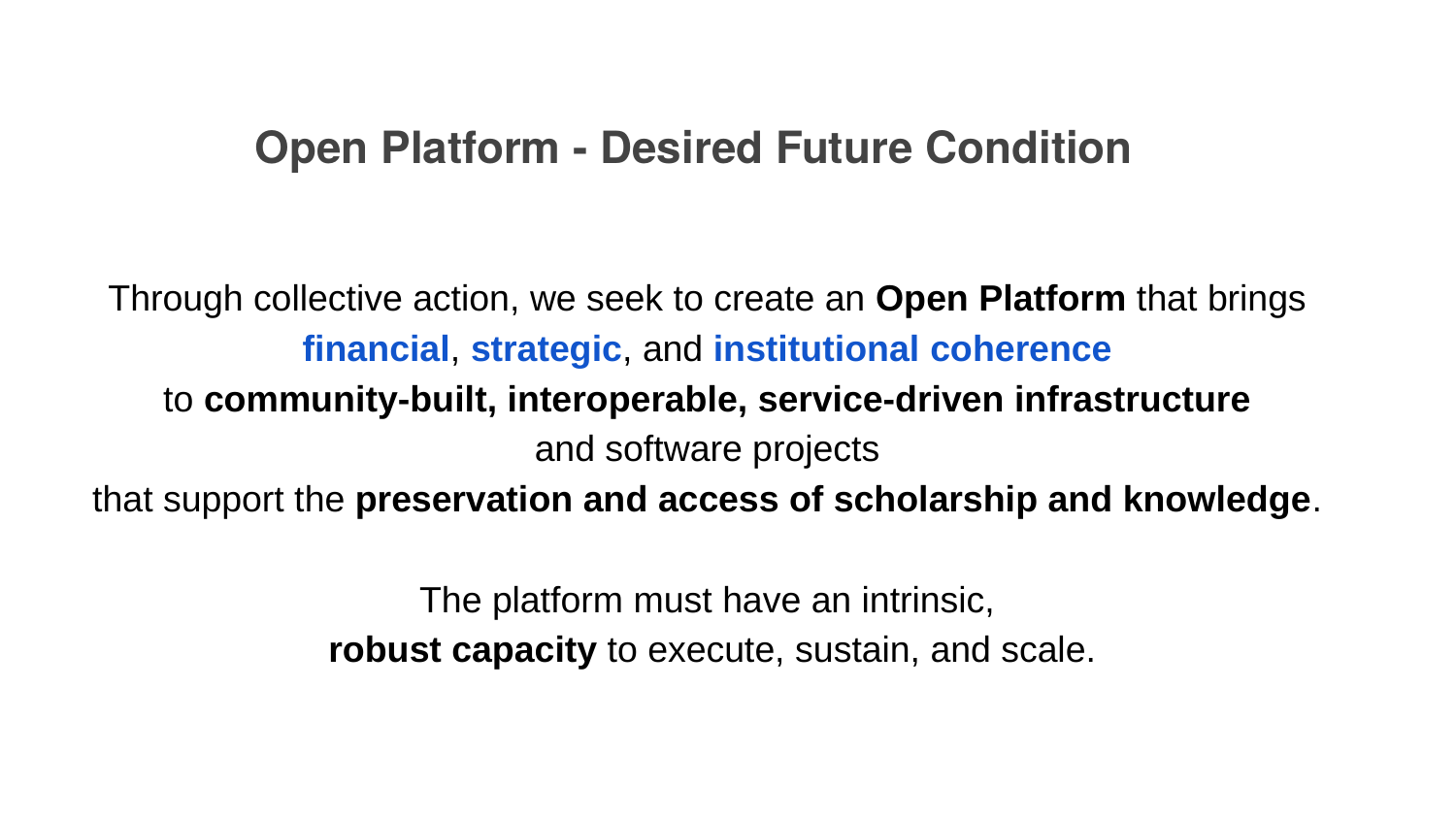

# Open Platform - Desired Future Condition
Through collective action, we seek to create an Open Platform that brings
financial, strategic, and institutional coherence
to community-built, interoperable, service-driven infrastructure
and software projects
that support the preservation and access of scholarship and knowledge.

The platform must have an intrinsic,
robust capacity to execute, sustain, and scale.